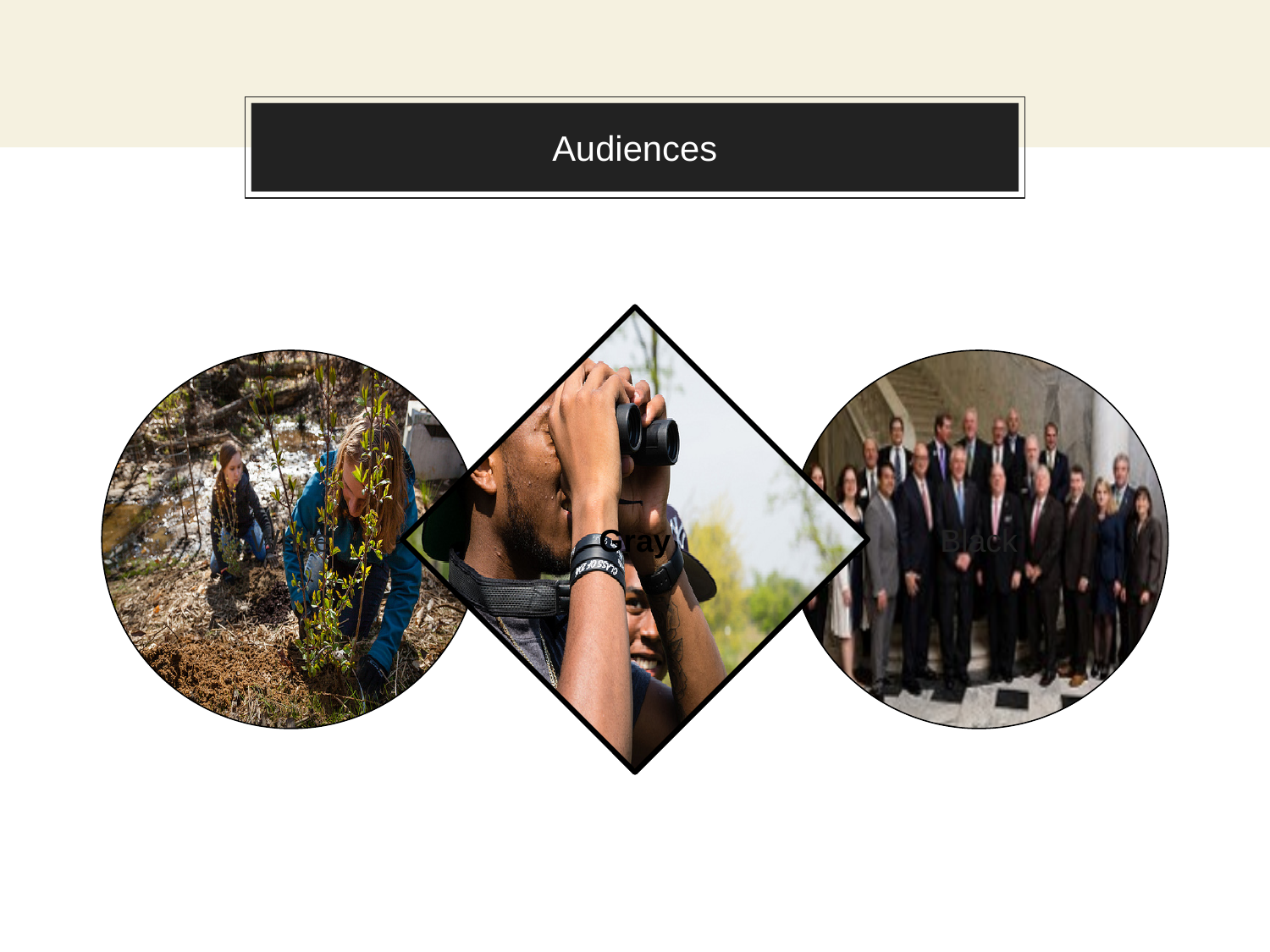

Use charts to explain your ideas
# Audiences
Gray
White
Black